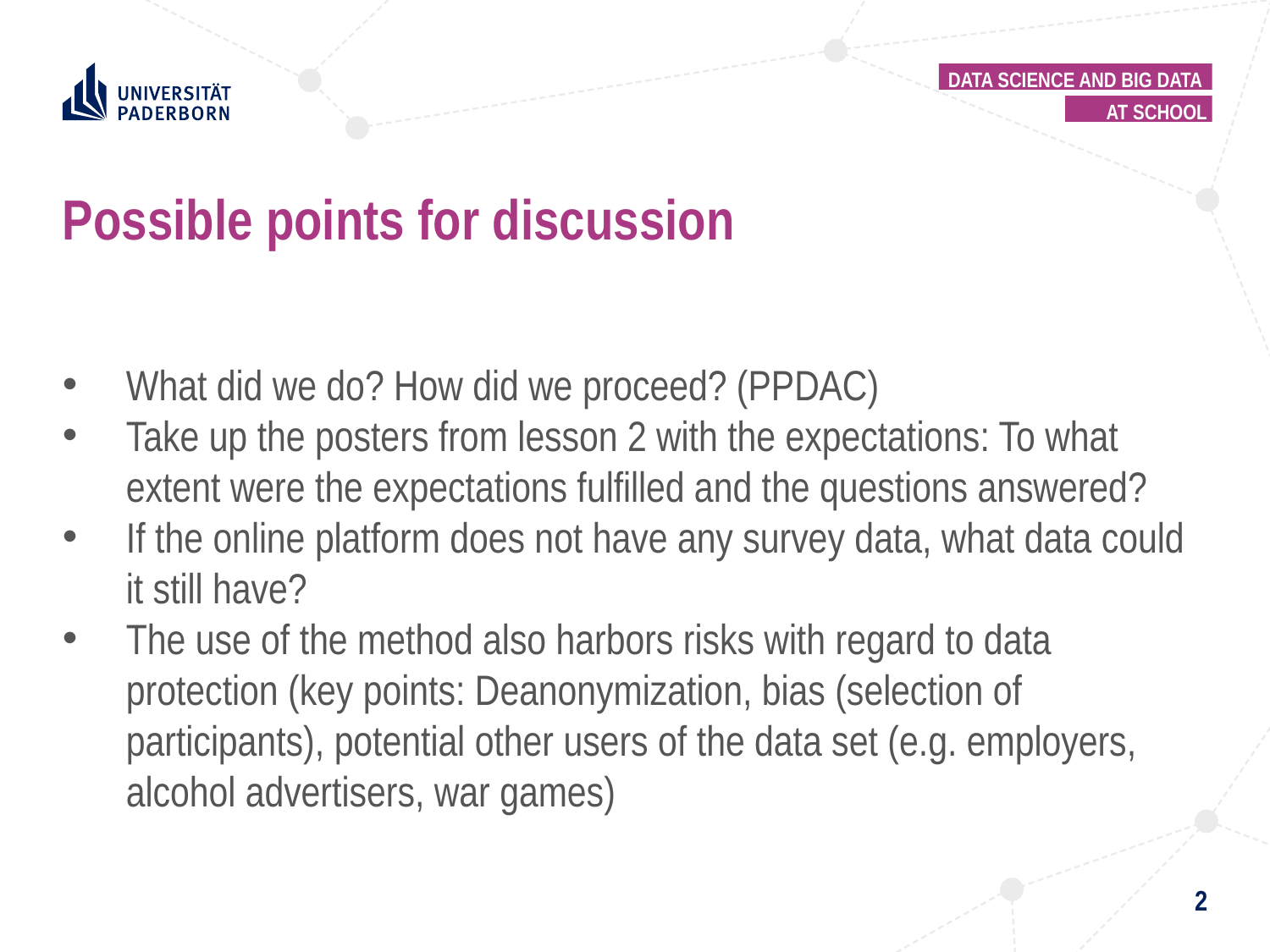

Data science and big data
At school
# Possible points for discussion
What did we do? How did we proceed? (PPDAC)
Take up the posters from lesson 2 with the expectations: To what extent were the expectations fulfilled and the questions answered?
If the online platform does not have any survey data, what data could it still have?
The use of the method also harbors risks with regard to data protection (key points: Deanonymization, bias (selection of participants), potential other users of the data set (e.g. employers, alcohol advertisers, war games)

2